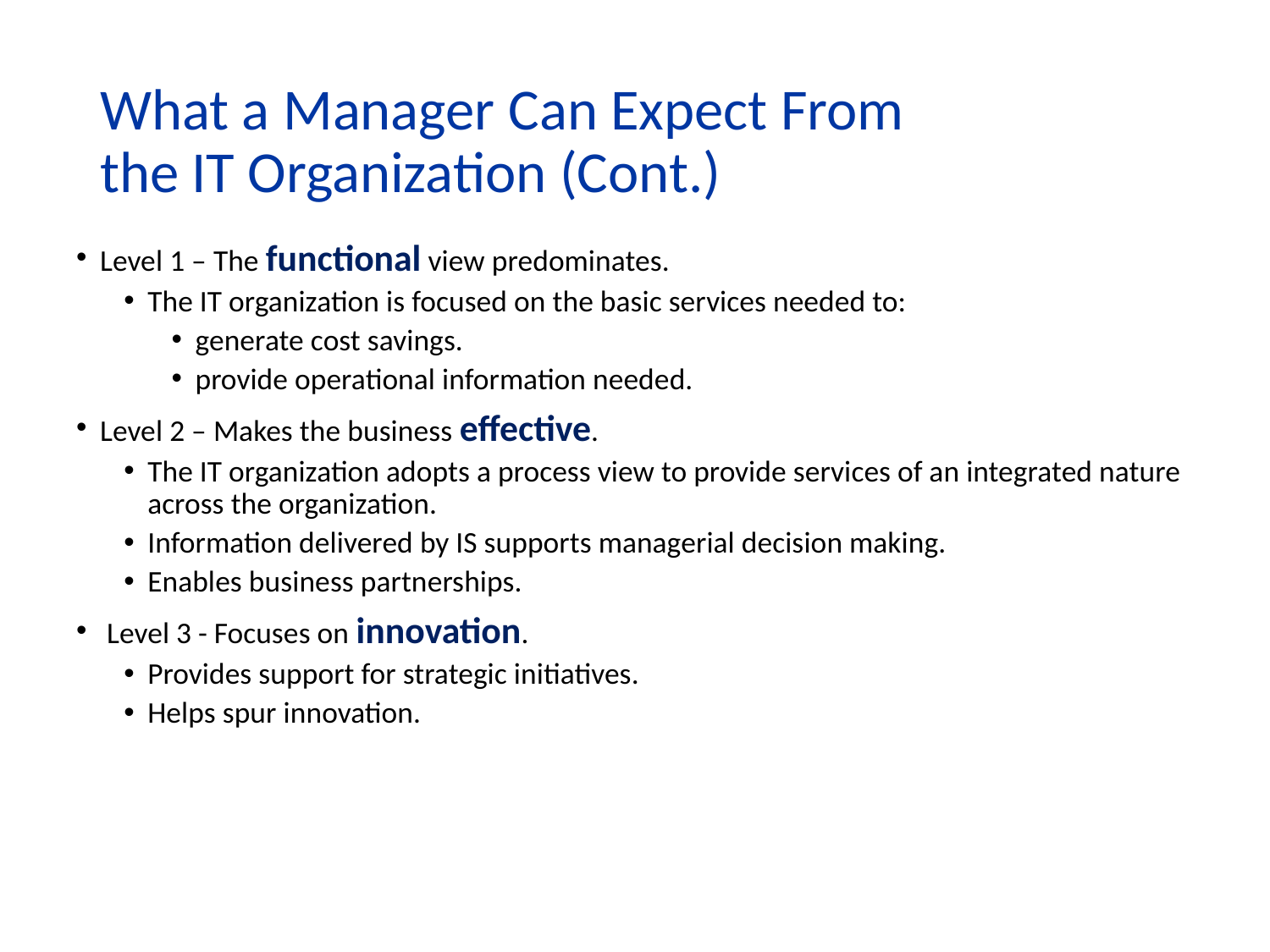

# What a Manager Can Expect From the IT Organization (Cont.)
Level 1 – The functional view predominates.
The IT organization is focused on the basic services needed to:
generate cost savings.
provide operational information needed.
Level 2 – Makes the business effective.
The IT organization adopts a process view to provide services of an integrated nature across the organization.
Information delivered by IS supports managerial decision making.
Enables business partnerships.
 Level 3 - Focuses on innovation.
Provides support for strategic initiatives.
Helps spur innovation.